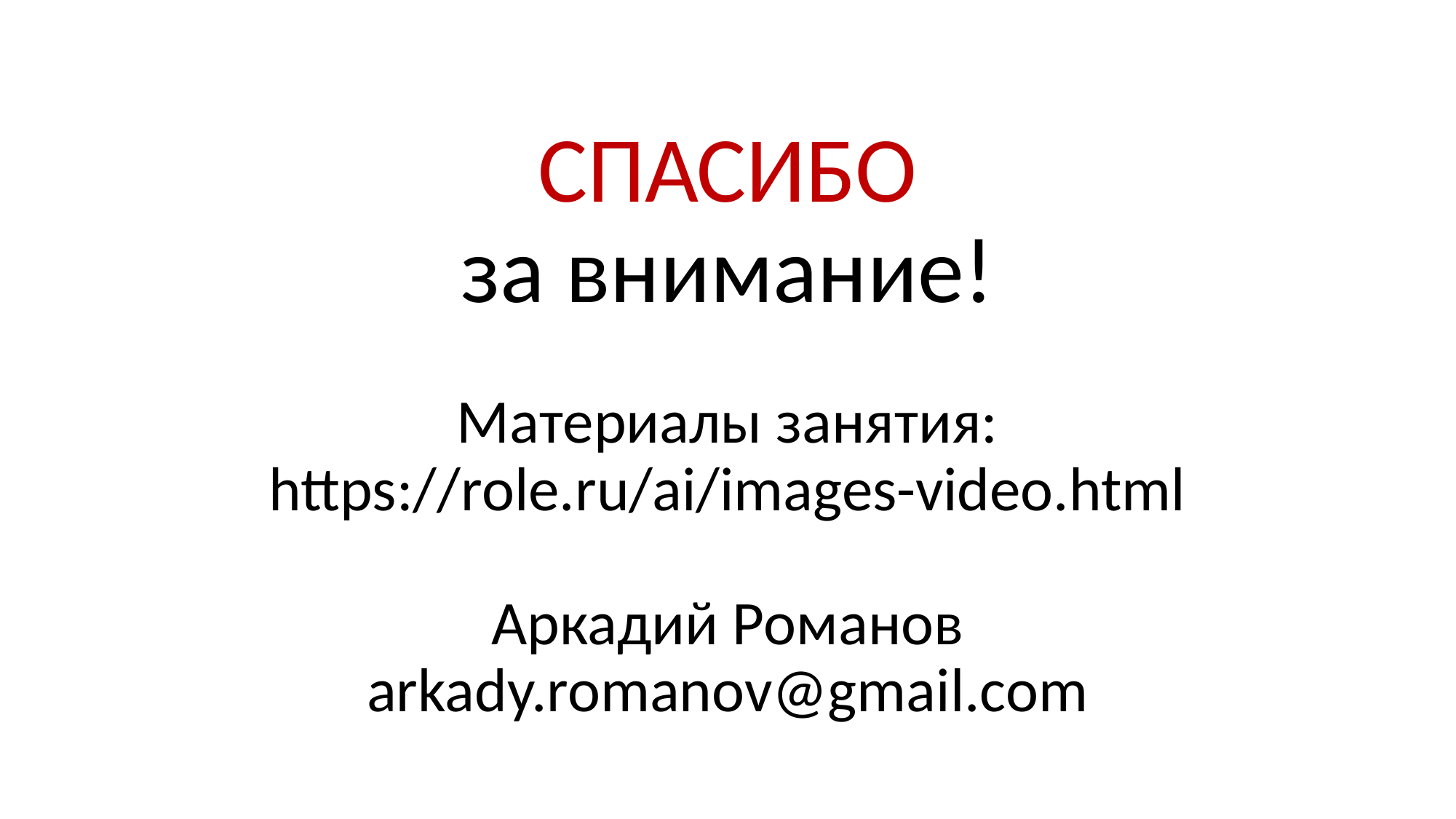

# СПАСИБО за внимание! Материалы занятия: https://role.ru/ai/images-video.html Аркадий Романов arkady.romanov@gmail.com